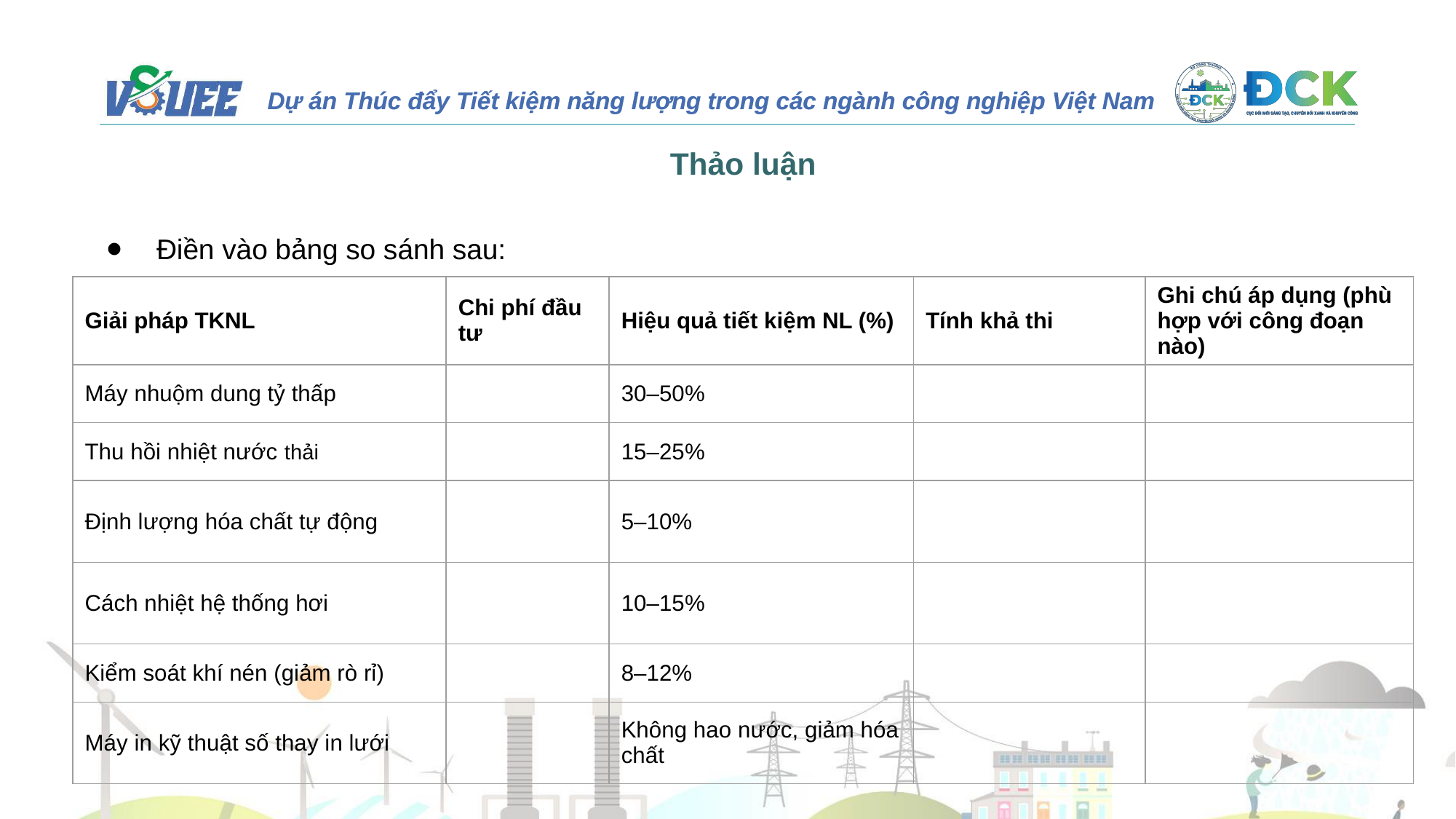

# Thảo luận
Điền vào bảng so sánh sau:
| Giải pháp TKNL | Chi phí đầu tư | Hiệu quả tiết kiệm NL (%) | Tính khả thi | Ghi chú áp dụng (phù hợp với công đoạn nào) |
| --- | --- | --- | --- | --- |
| Máy nhuộm dung tỷ thấp |  | 30–50% |  |  |
| Thu hồi nhiệt nước thải |  | 15–25% |  |  |
| Định lượng hóa chất tự động |  | 5–10% |  |  |
| Cách nhiệt hệ thống hơi |  | 10–15% |  |  |
| Kiểm soát khí nén (giảm rò rỉ) |  | 8–12% |  |  |
| Máy in kỹ thuật số thay in lưới |  | Không hao nước, giảm hóa chất |  |  |